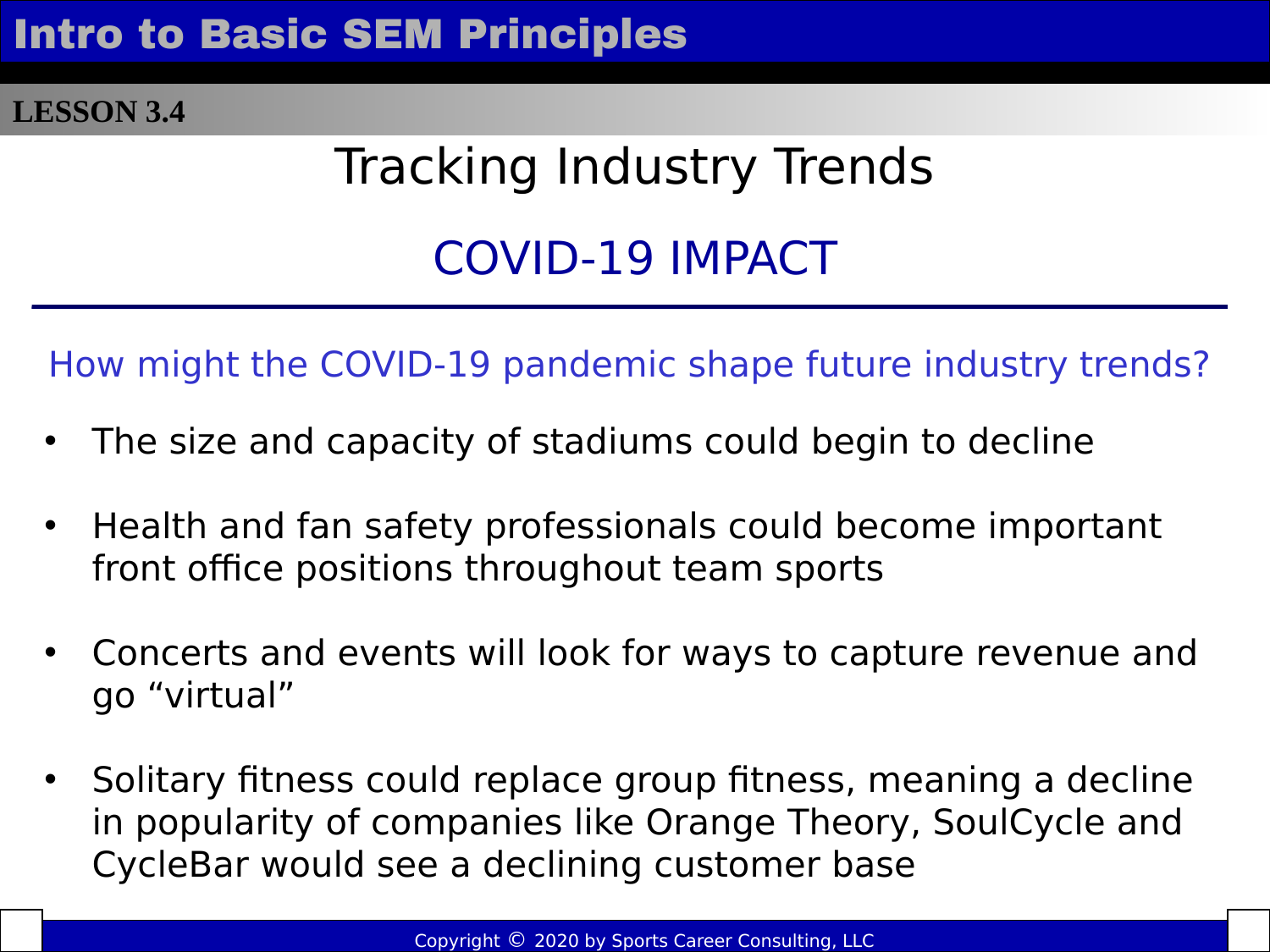

Intro to Basic SEM Principles
LESSON 3.4
Tracking Industry Trends
COVID-19 IMPACT

How might the COVID-19 pandemic shape future industry trends?

The size and capacity of stadiums could begin to decline

Health and fan safety professionals could become important front office positions throughout team sports

Concerts and events will look for ways to capture revenue and go “virtual”

Solitary fitness could replace group fitness, meaning a decline in popularity of companies like Orange Theory, SoulCycle and CycleBar would see a declining customer base
Copyright © 2020 by Sports Career Consulting, LLC